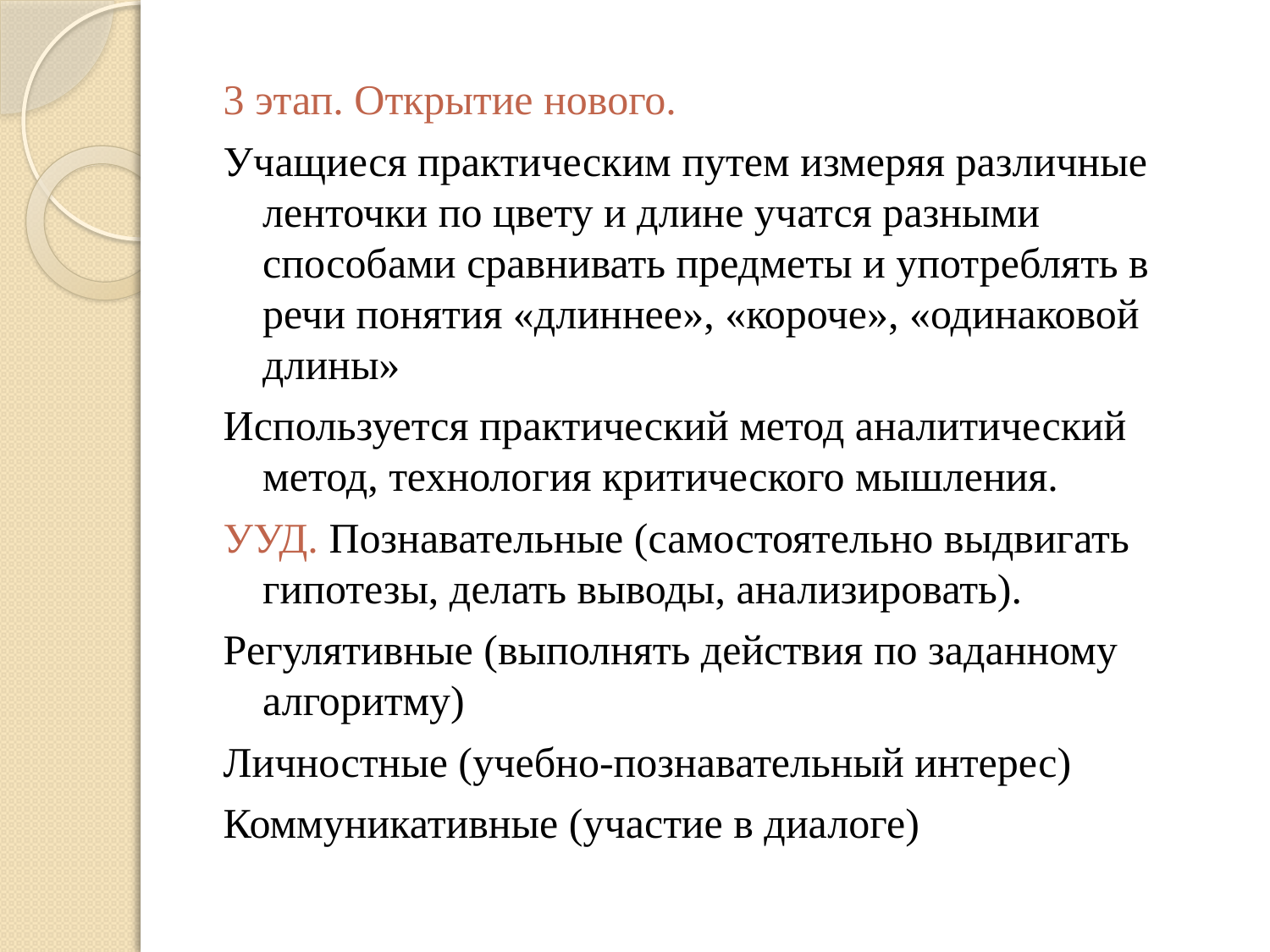

#
3 этап. Открытие нового.
Учащиеся практическим путем измеряя различные ленточки по цвету и длине учатся разными способами сравнивать предметы и употреблять в речи понятия «длиннее», «короче», «одинаковой длины»
Используется практический метод аналитический метод, технология критического мышления.
УУД. Познавательные (самостоятельно выдвигать гипотезы, делать выводы, анализировать).
Регулятивные (выполнять действия по заданному алгоритму)
Личностные (учебно-познавательный интерес)
Коммуникативные (участие в диалоге)